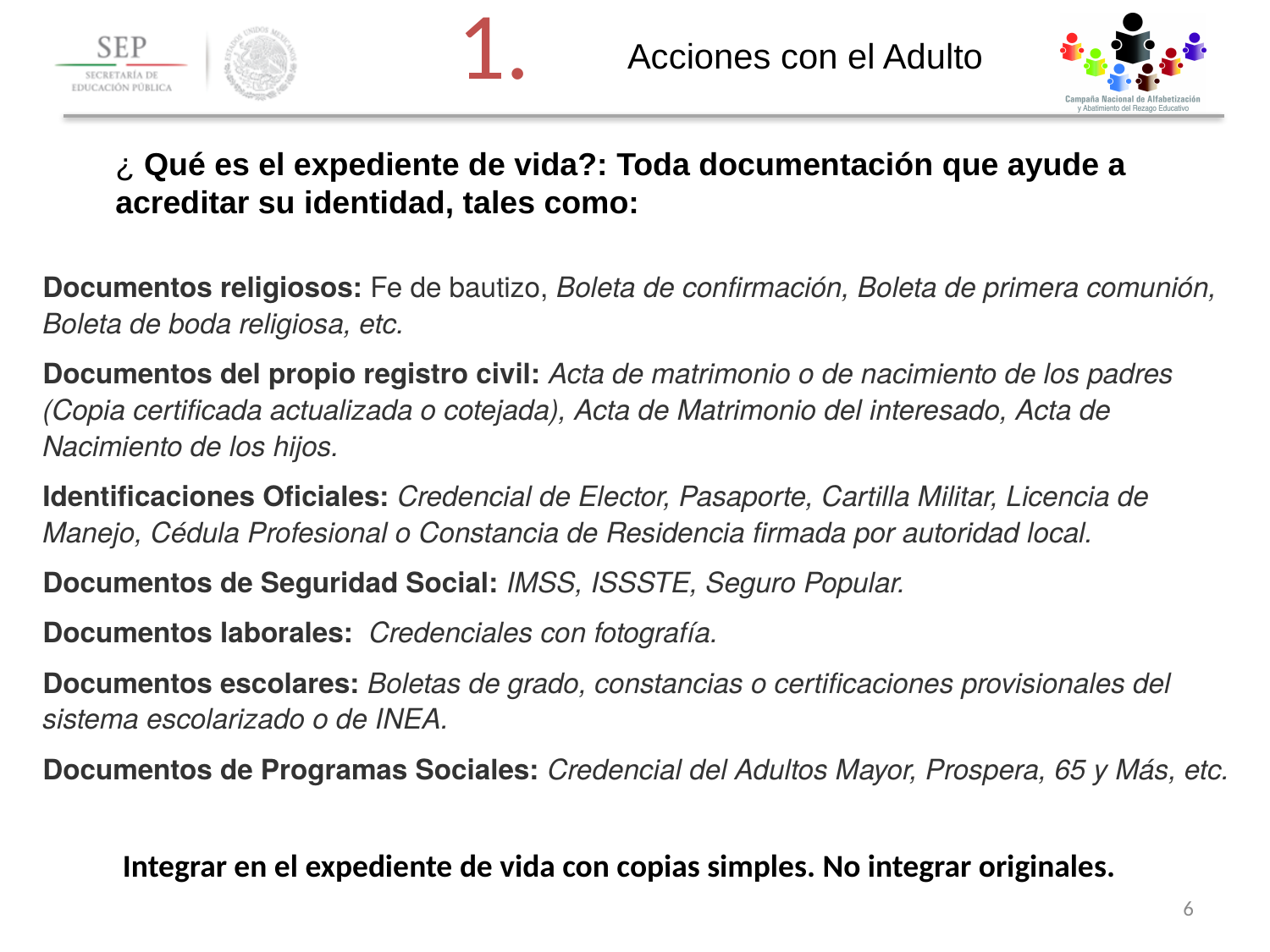

1.
Acciones con el Adulto
¿ Qué es el expediente de vida?: Toda documentación que ayude a acreditar su identidad, tales como:
Documentos religiosos: Fe de bautizo, Boleta de confirmación, Boleta de primera comunión, Boleta de boda religiosa, etc.
Documentos del propio registro civil: Acta de matrimonio o de nacimiento de los padres (Copia certificada actualizada o cotejada), Acta de Matrimonio del interesado, Acta de Nacimiento de los hijos.
Identificaciones Oficiales: Credencial de Elector, Pasaporte, Cartilla Militar, Licencia de Manejo, Cédula Profesional o Constancia de Residencia firmada por autoridad local.
Documentos de Seguridad Social: IMSS, ISSSTE, Seguro Popular.
Documentos laborales:  Credenciales con fotografía.
Documentos escolares: Boletas de grado, constancias o certificaciones provisionales del sistema escolarizado o de INEA.
Documentos de Programas Sociales: Credencial del Adultos Mayor, Prospera, 65 y Más, etc.
Integrar en el expediente de vida con copias simples. No integrar originales.
6